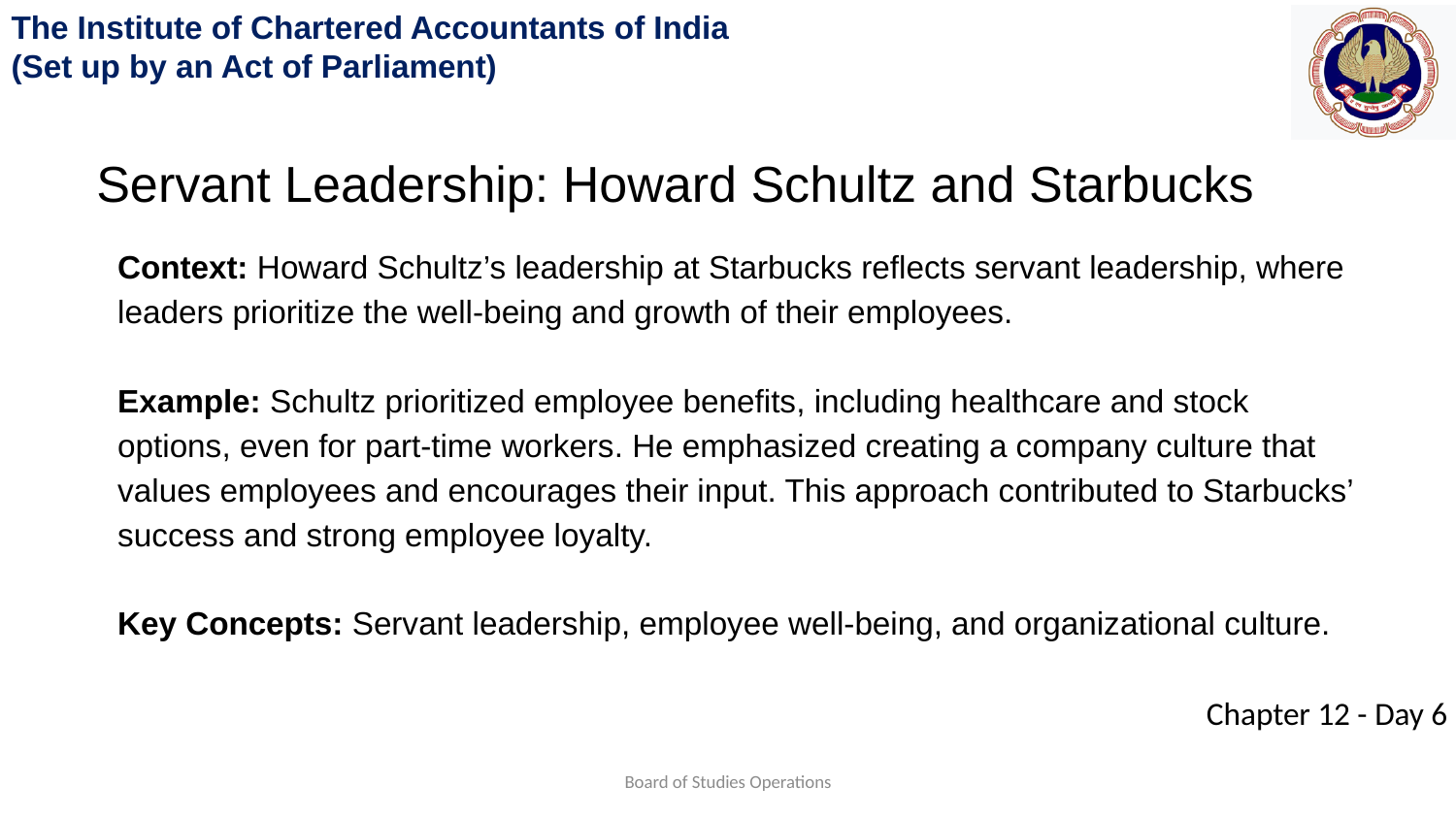

Servant Leadership: Howard Schultz and Starbucks
Context: Howard Schultz’s leadership at Starbucks reflects servant leadership, where leaders prioritize the well-being and growth of their employees.

Example: Schultz prioritized employee benefits, including healthcare and stock options, even for part-time workers. He emphasized creating a company culture that values employees and encourages their input. This approach contributed to Starbucks’ success and strong employee loyalty.

Key Concepts: Servant leadership, employee well-being, and organizational culture.
Board of Studies Operations